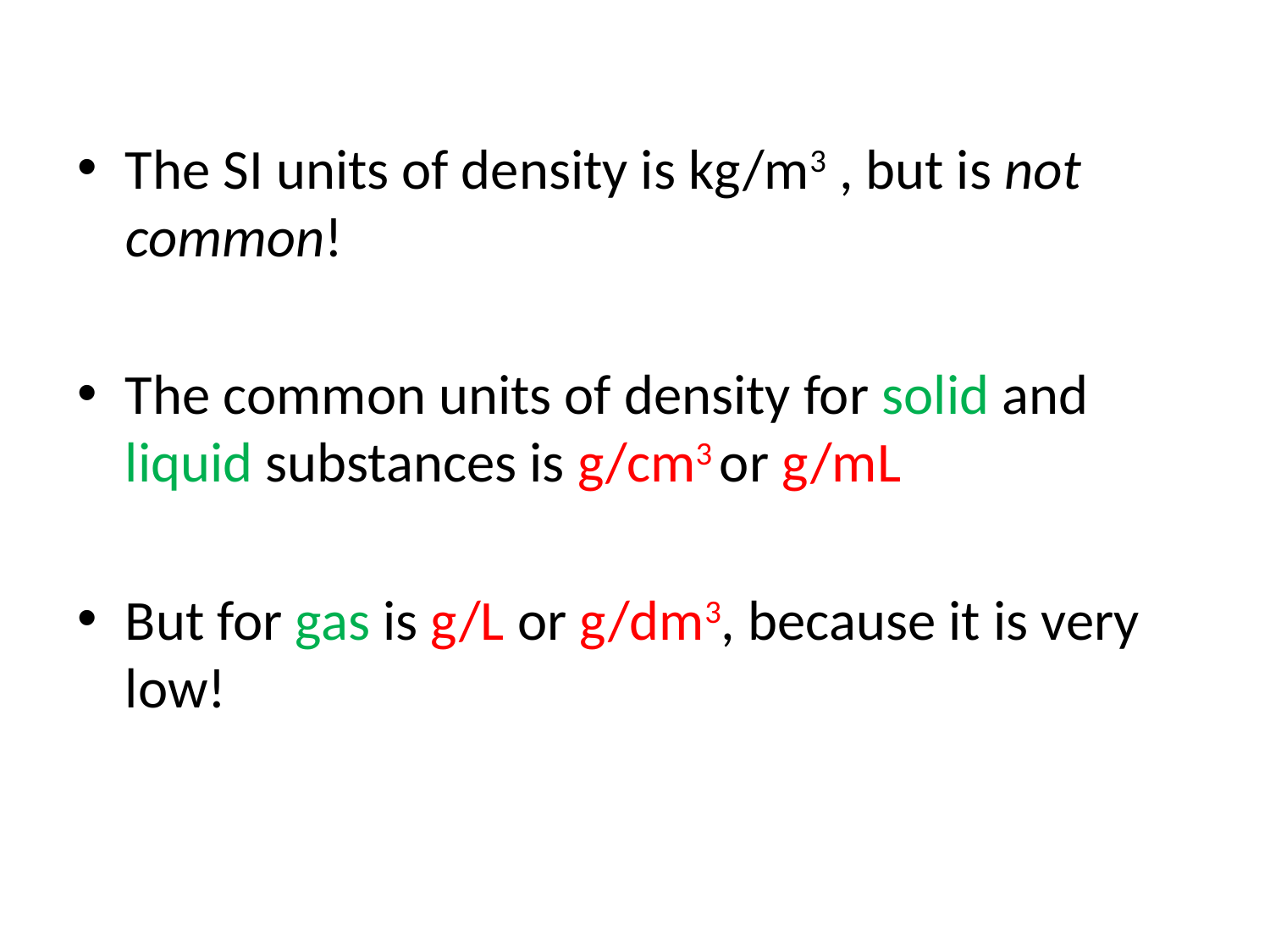

The SI units of density is kg/m3 , but is not common!

The common units of density for solid and liquid substances is g/cm3 or g/mL

But for gas is g/L or g/dm3, because it is very low!